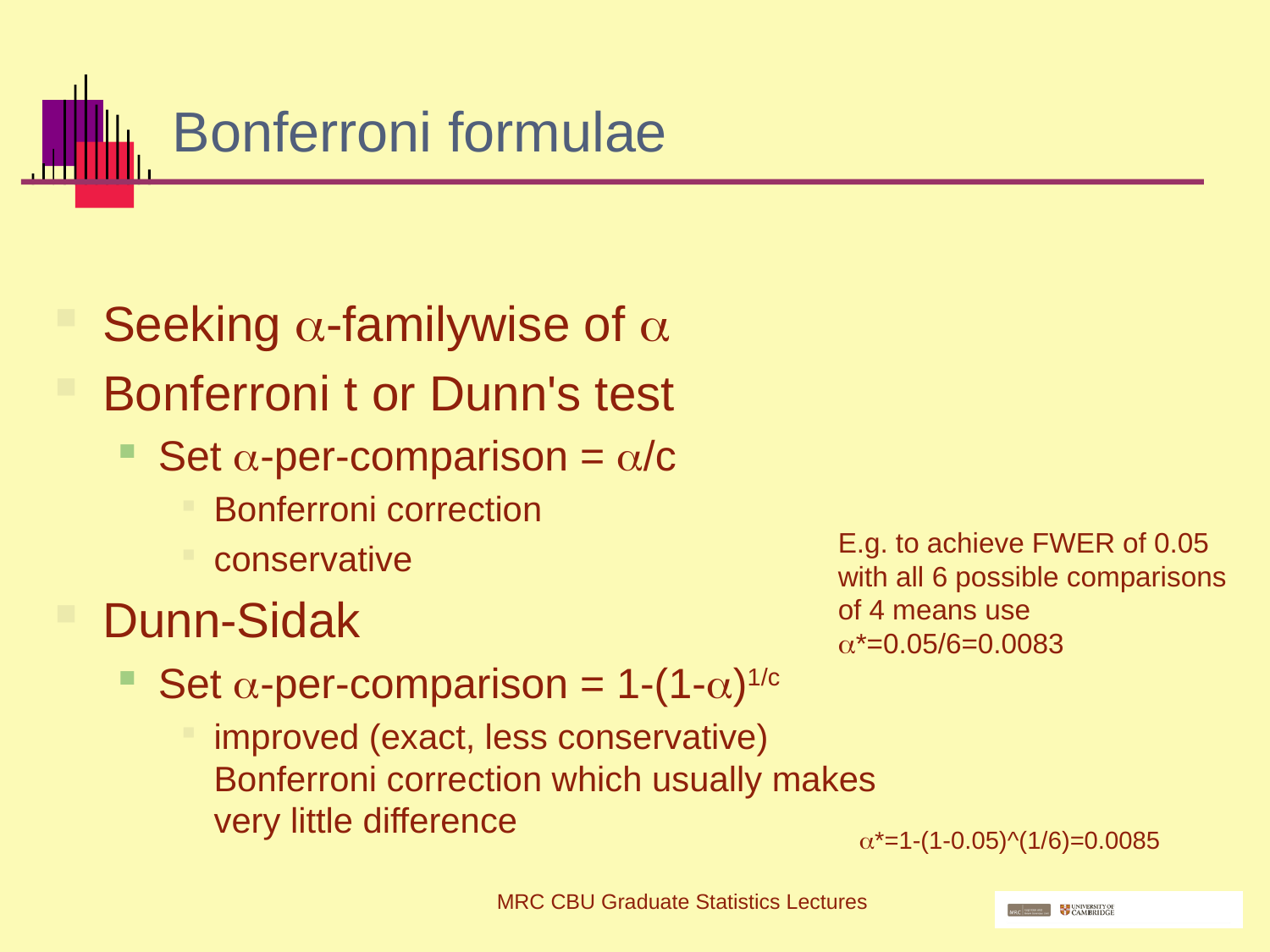

# Bonferroni formulae
Seeking α-familywise of α
Bonferroni t or Dunn's test
Set α-per-comparison = α/c
Bonferroni correction
conservative
Dunn-Sidak
Set α-per-comparison = 1-(1-α)1/c
improved (exact, less conservative) Bonferroni correction which usually makes very little difference
E.g. to achieve FWER of 0.05 with all 6 possible comparisons of 4 means use α*=0.05/6=0.0083
α*=1-(1-0.05)^(1/6)=0.0085

MRC CBU Graduate Statistics Lectures